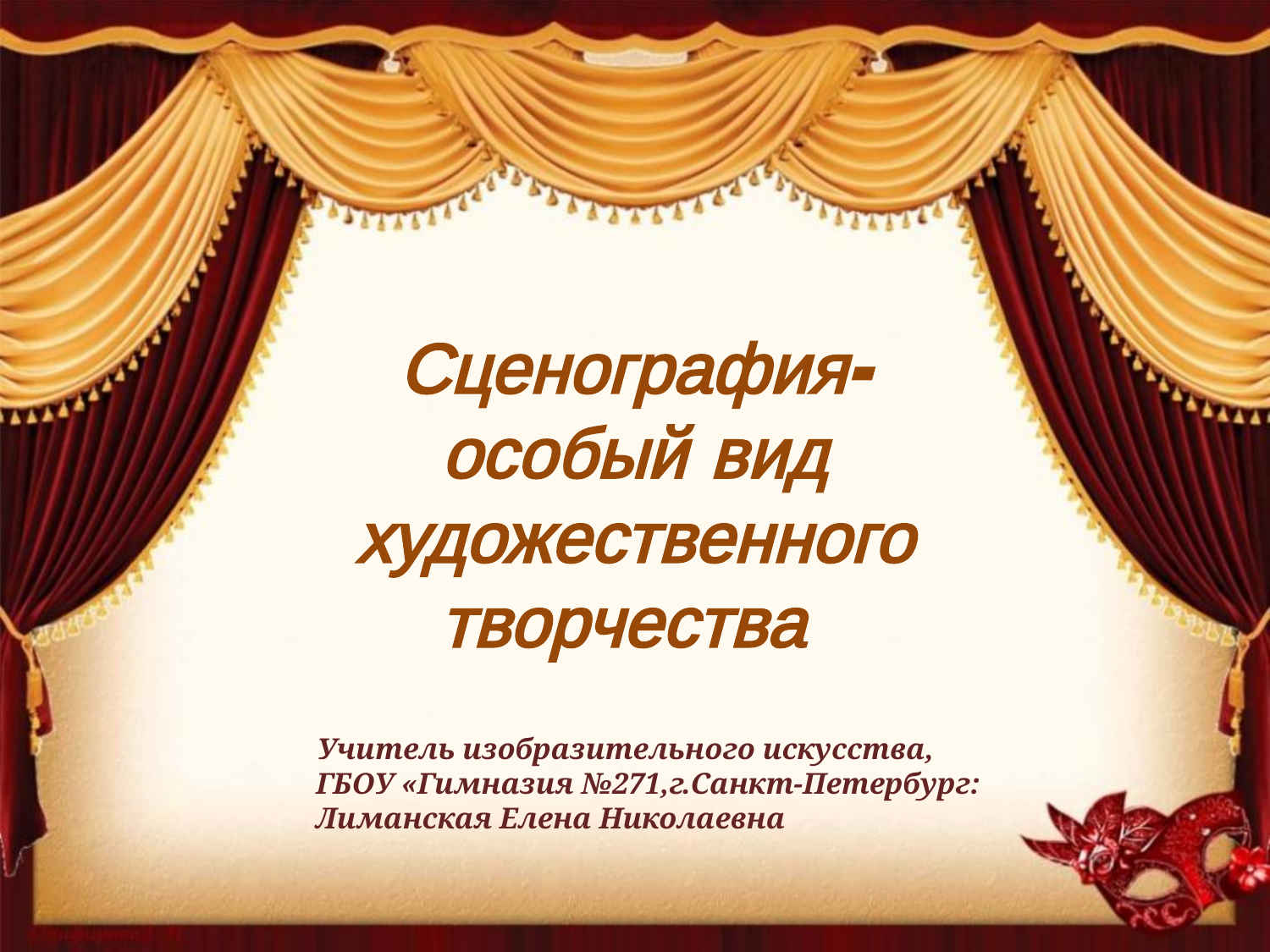

Сценография-
особый вид художественного творчества
      Учитель изобразительного искусства, ГБОУ «Гимназия №271,г.Санкт-Петербург:   Лиманская Елена Николаевна